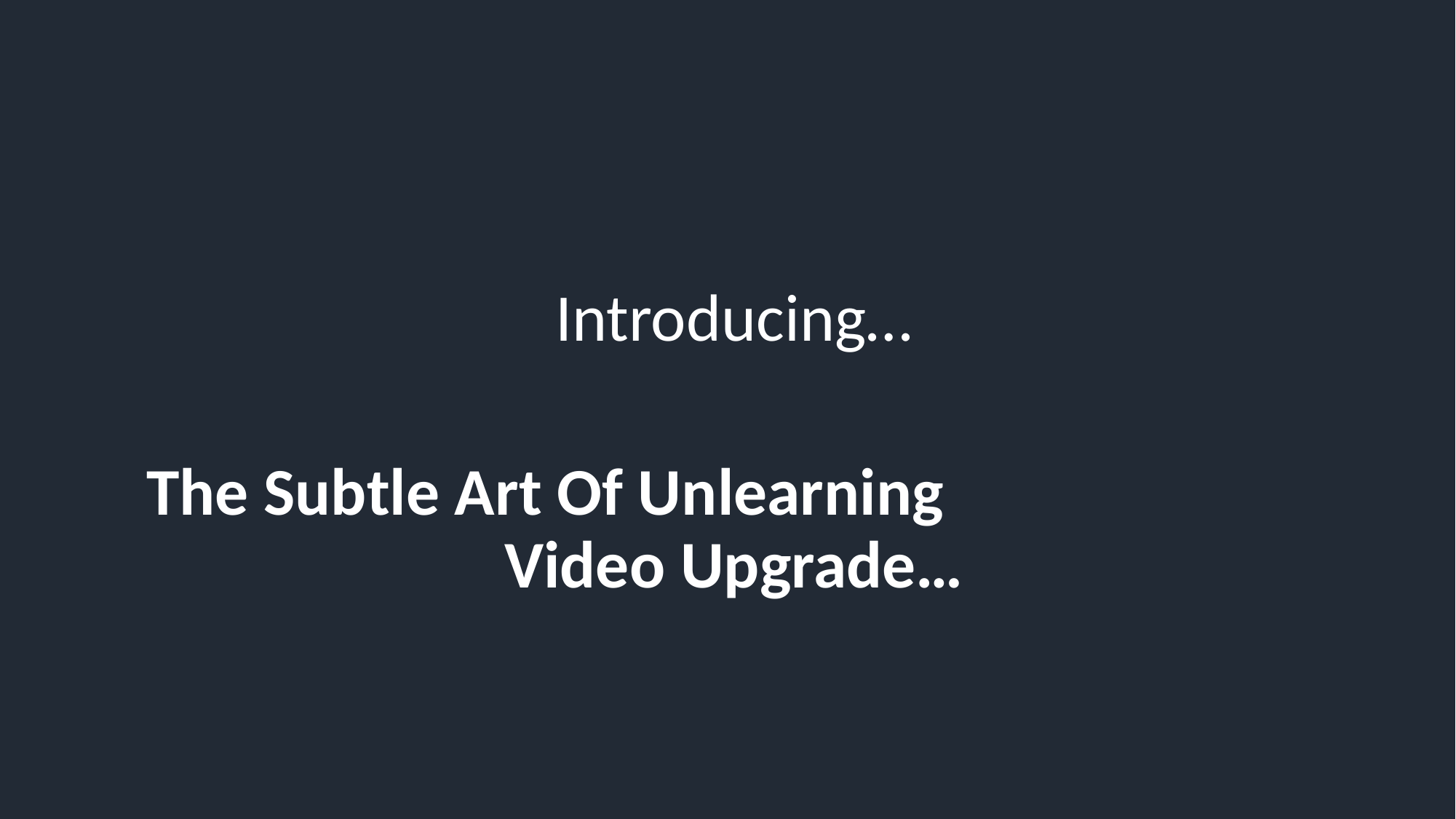

Introducing…

The Subtle Art Of Unlearning                          Video Upgrade…